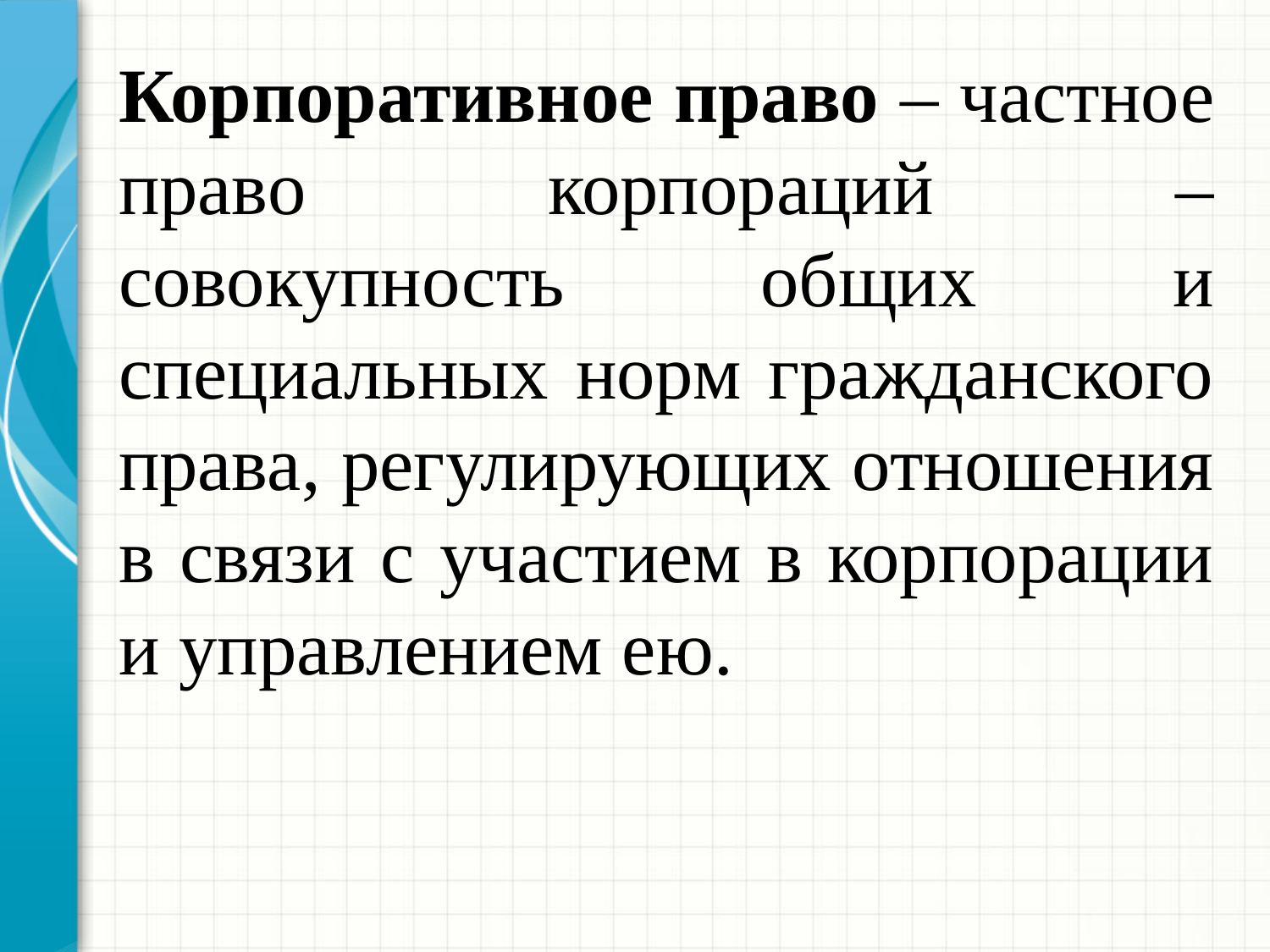

# Корпоративное право – частное право корпораций – совокупность общих и специальных норм гражданского права, регулирующих отношения в связи с участием в корпорации и управлением ею.